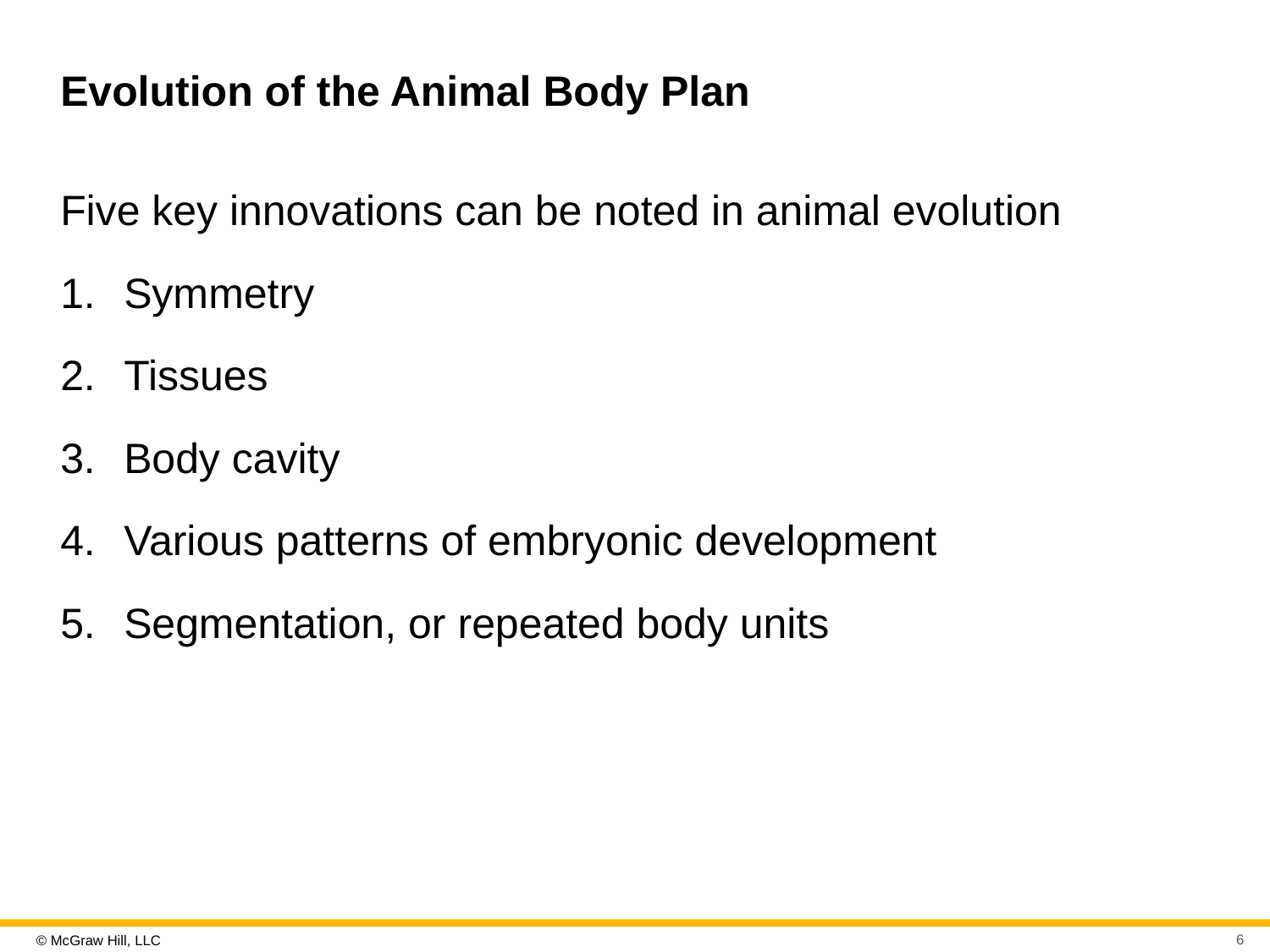

# Evolution of the Animal Body Plan
Five key innovations can be noted in animal evolution
Symmetry
Tissues
Body cavity
Various patterns of embryonic development
Segmentation, or repeated body units
6